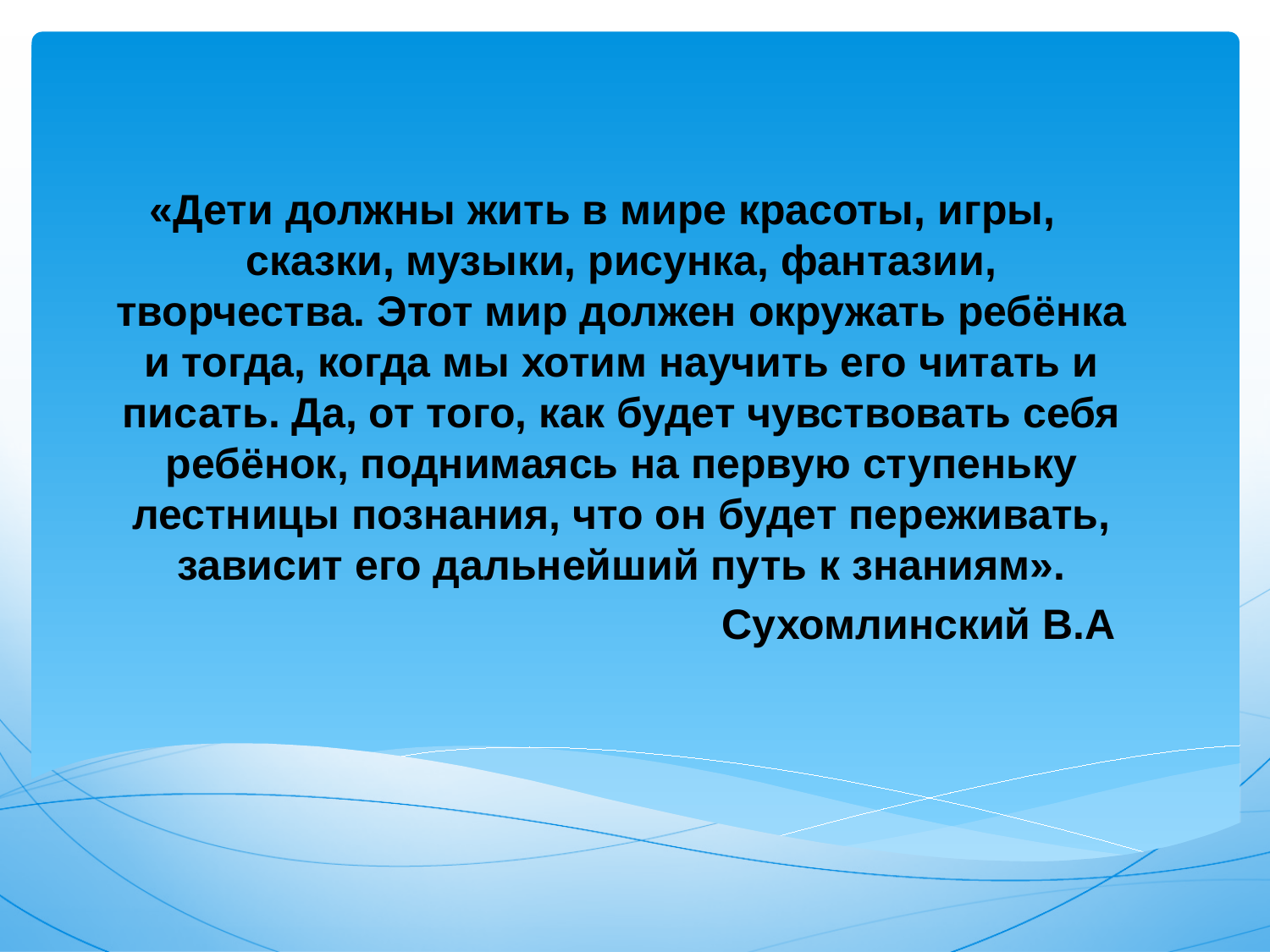

«Дети должны жить в мире красоты, игры, сказки, музыки, рисунка, фантазии, творчества. Этот мир должен окружать ребёнка и тогда, когда мы хотим научить его читать и писать. Да, от того, как будет чувствовать себя ребёнок, поднимаясь на первую ступеньку лестницы познания, что он будет переживать, зависит его дальнейший путь к знаниям».
 Сухомлинский В.А